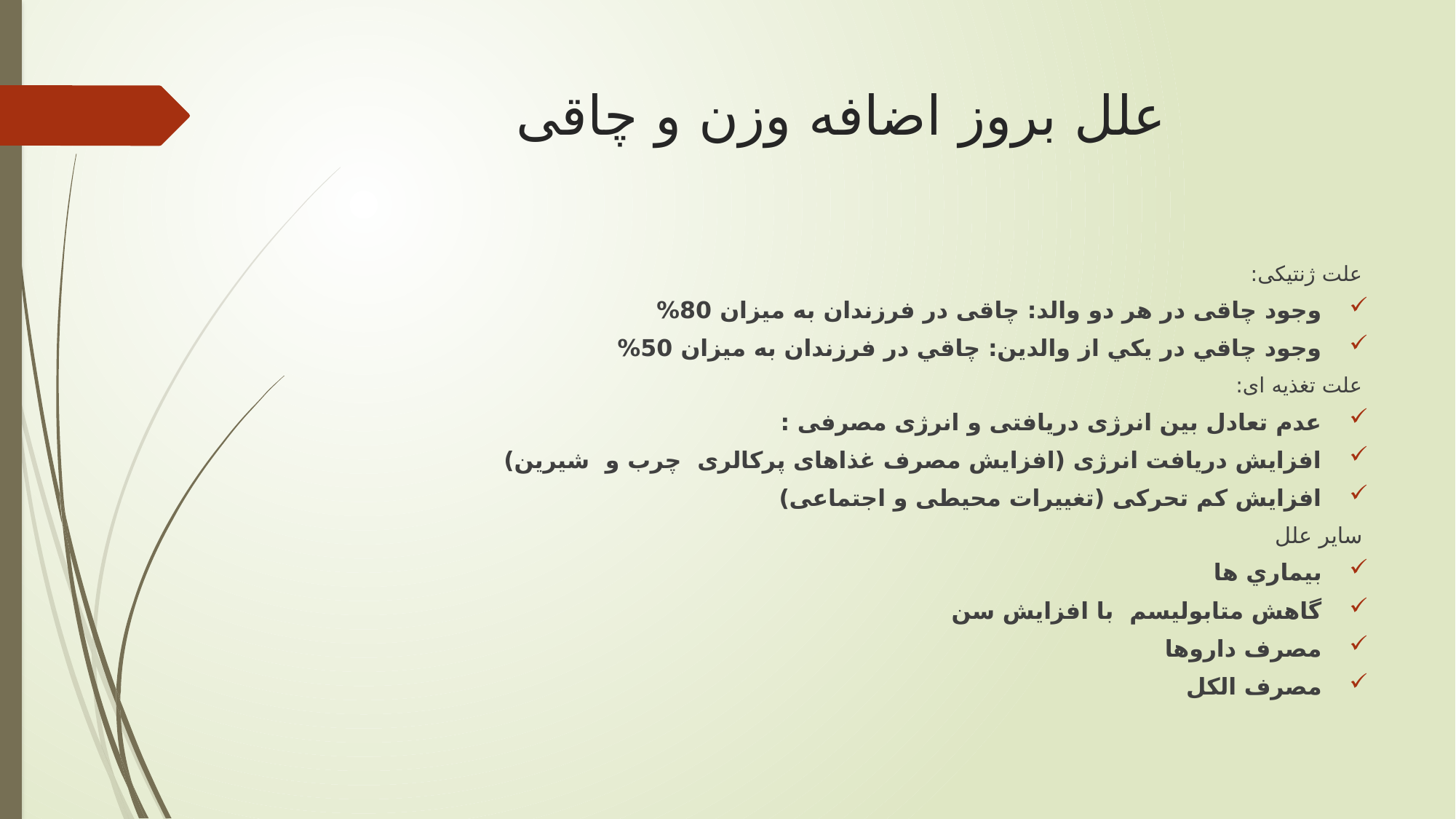

# علل بروز اضافه وزن و چاقی
علت ژنتیکی:
وجود چاقی در هر دو والد: چاقی در فرزندان به ميزان 80%
وجود چاقي در يكي از والدين: چاقي در فرزندان به ميزان 50%
علت تغذیه ای:
عدم تعادل بین انرژی دریافتی و انرژی مصرفی :
افزایش دریافت انرژی (افزایش مصرف غذاهای پرکالری  چرب و  شيرين)
افزایش کم تحرکی (تغییرات محیطی و اجتماعی)
ساير علل
بيماري ها
گاهش متابوليسم  با افزايش سن
مصرف داروها
مصرف الكل